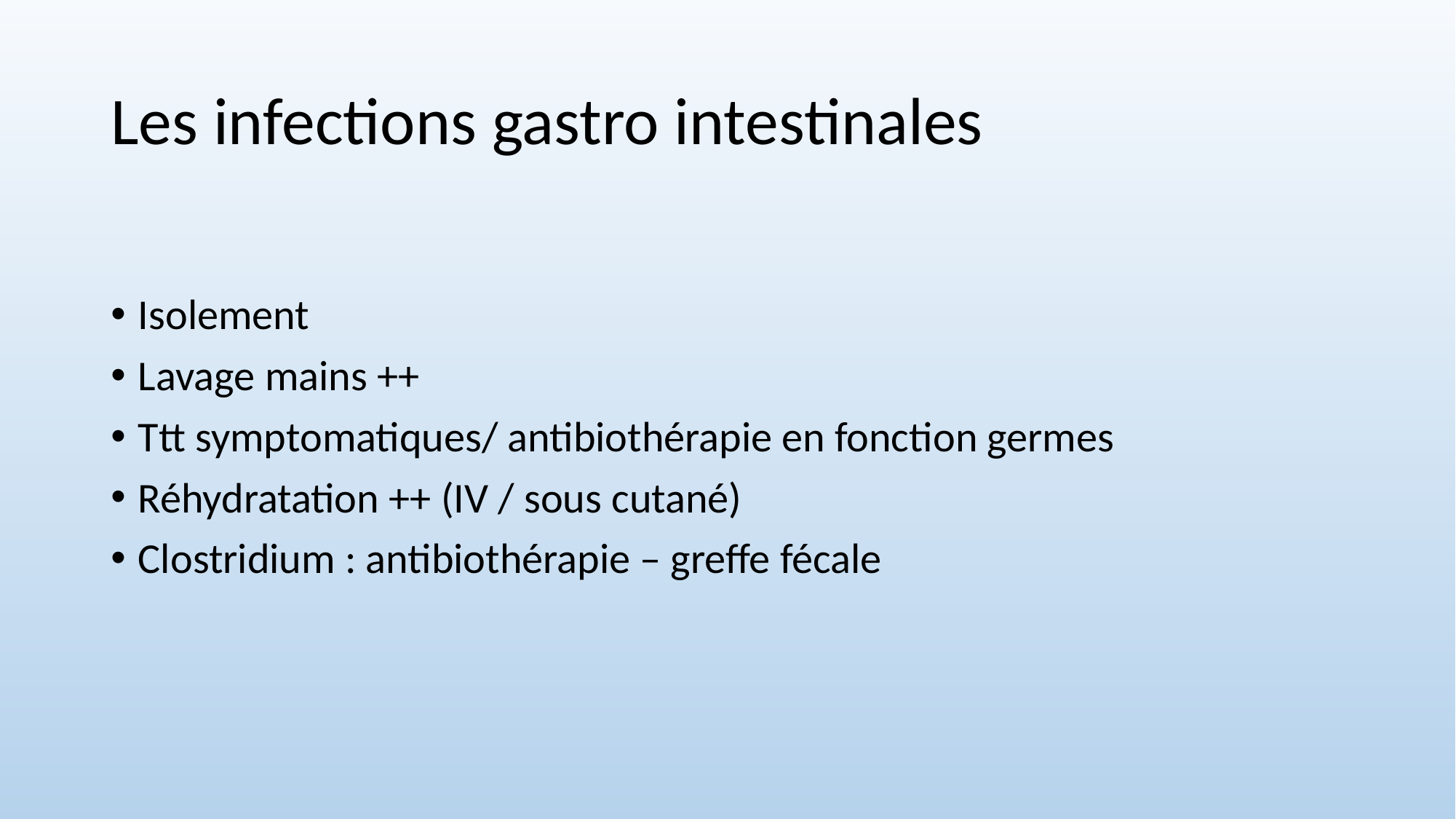

# Les infections gastro intestinales
Isolement
Lavage mains ++
Ttt symptomatiques/ antibiothérapie en fonction germes
Réhydratation ++ (IV / sous cutané)
Clostridium : antibiothérapie – greffe fécale